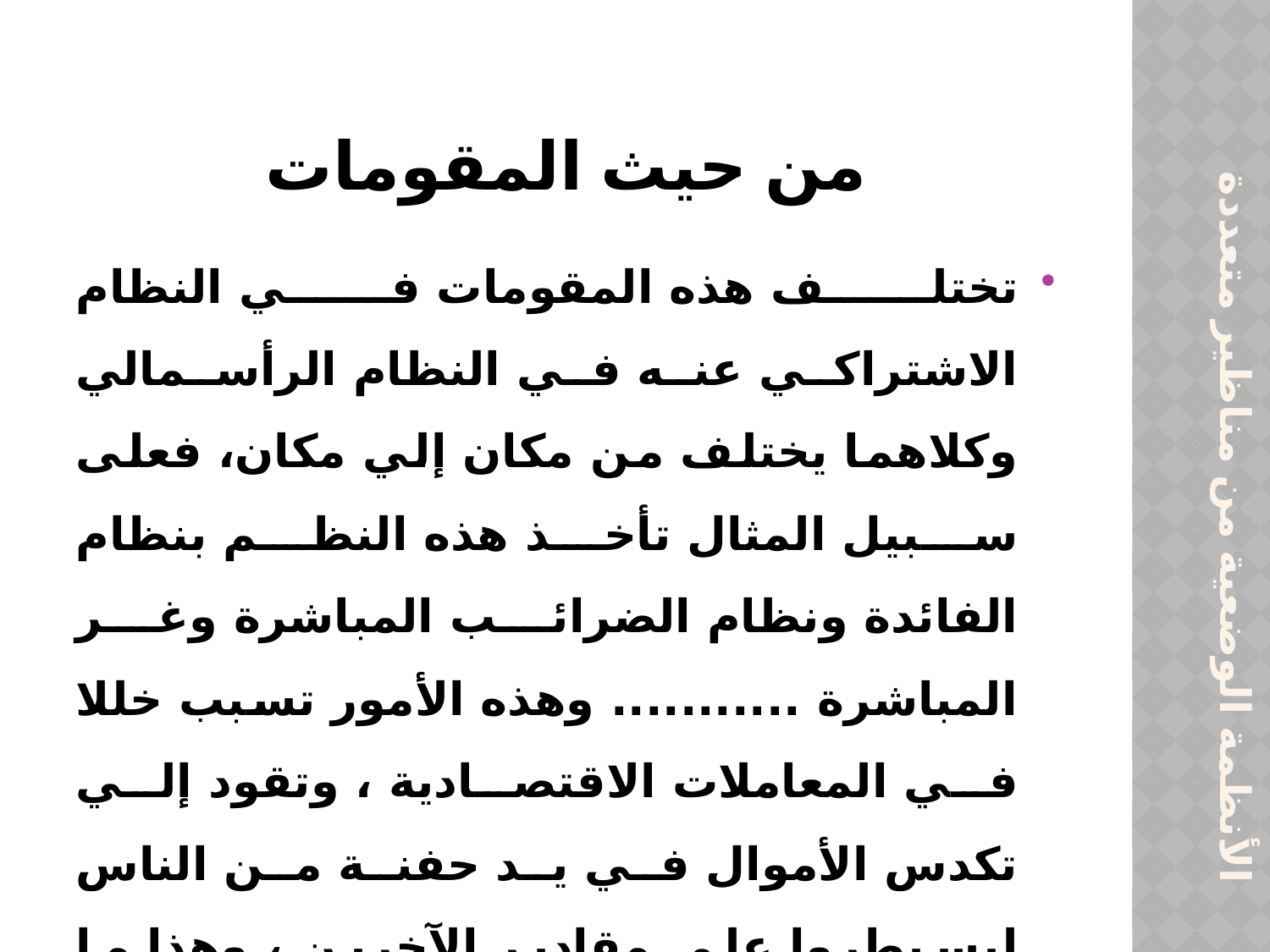

# من حيث المقومات
تختلف هذه المقومات في النظام الاشتراكي عنه في النظام الرأسمالي وكلاهما يختلف من مكان إلي مكان، فعلى سبيل المثال تأخذ هذه النظم بنظام الفائدة ونظام الضرائب المباشرة وغر المباشرة ........... وهذه الأمور تسبب خللا في المعاملات الاقتصادية ، وتقود إلي تكدس الأموال في يد حفنة من الناس ليسيطروا على مقادير الآخرين ، وهذا ما يقول به علماء وكتاب الاقتصاد الوضعي الآن .

الأنظمة الوضعية من مناظير متعددة